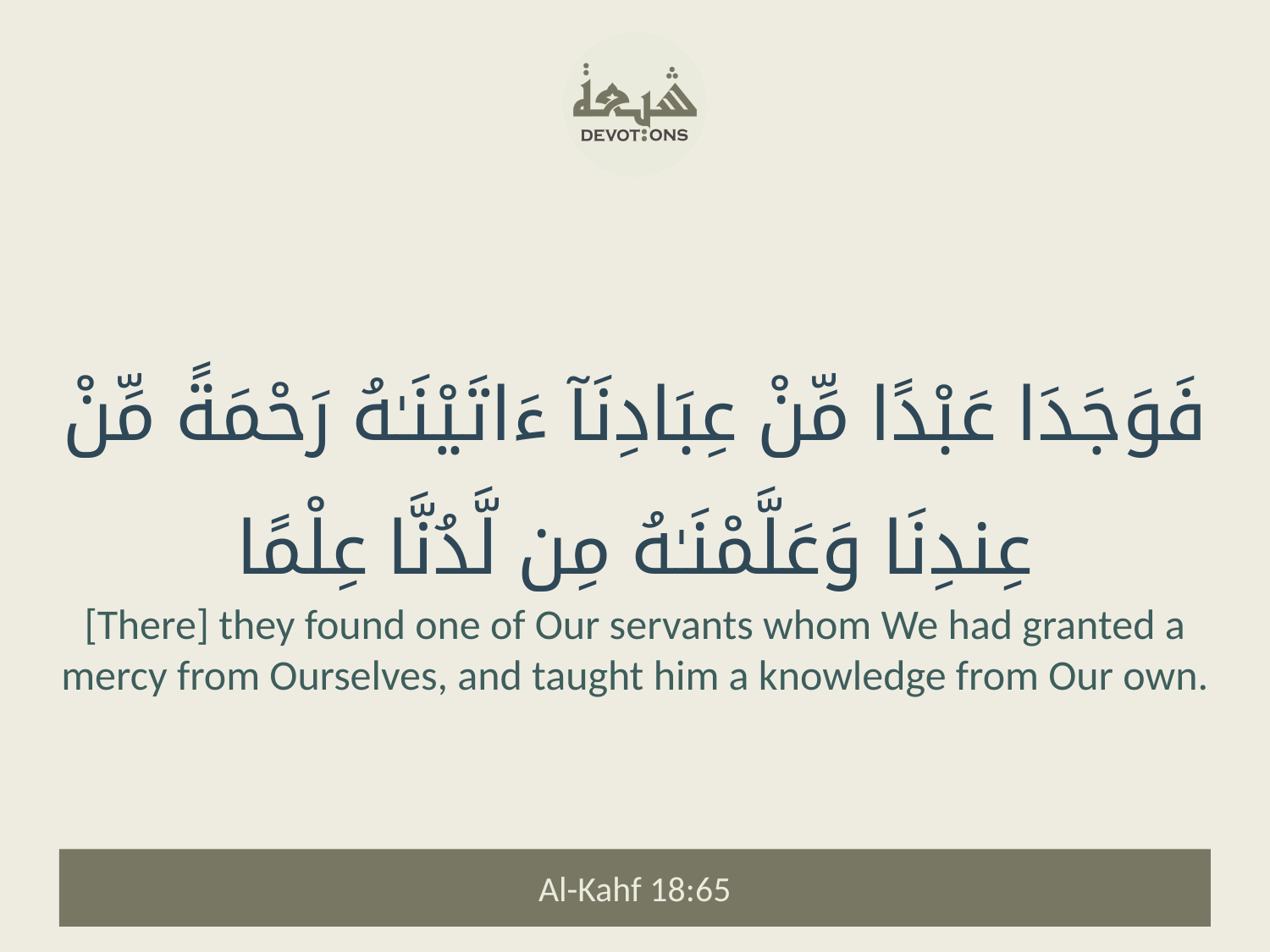

فَوَجَدَا عَبْدًا مِّنْ عِبَادِنَآ ءَاتَيْنَـٰهُ رَحْمَةً مِّنْ عِندِنَا وَعَلَّمْنَـٰهُ مِن لَّدُنَّا عِلْمًا
[There] they found one of Our servants whom We had granted a mercy from Ourselves, and taught him a knowledge from Our own.
Al-Kahf 18:65